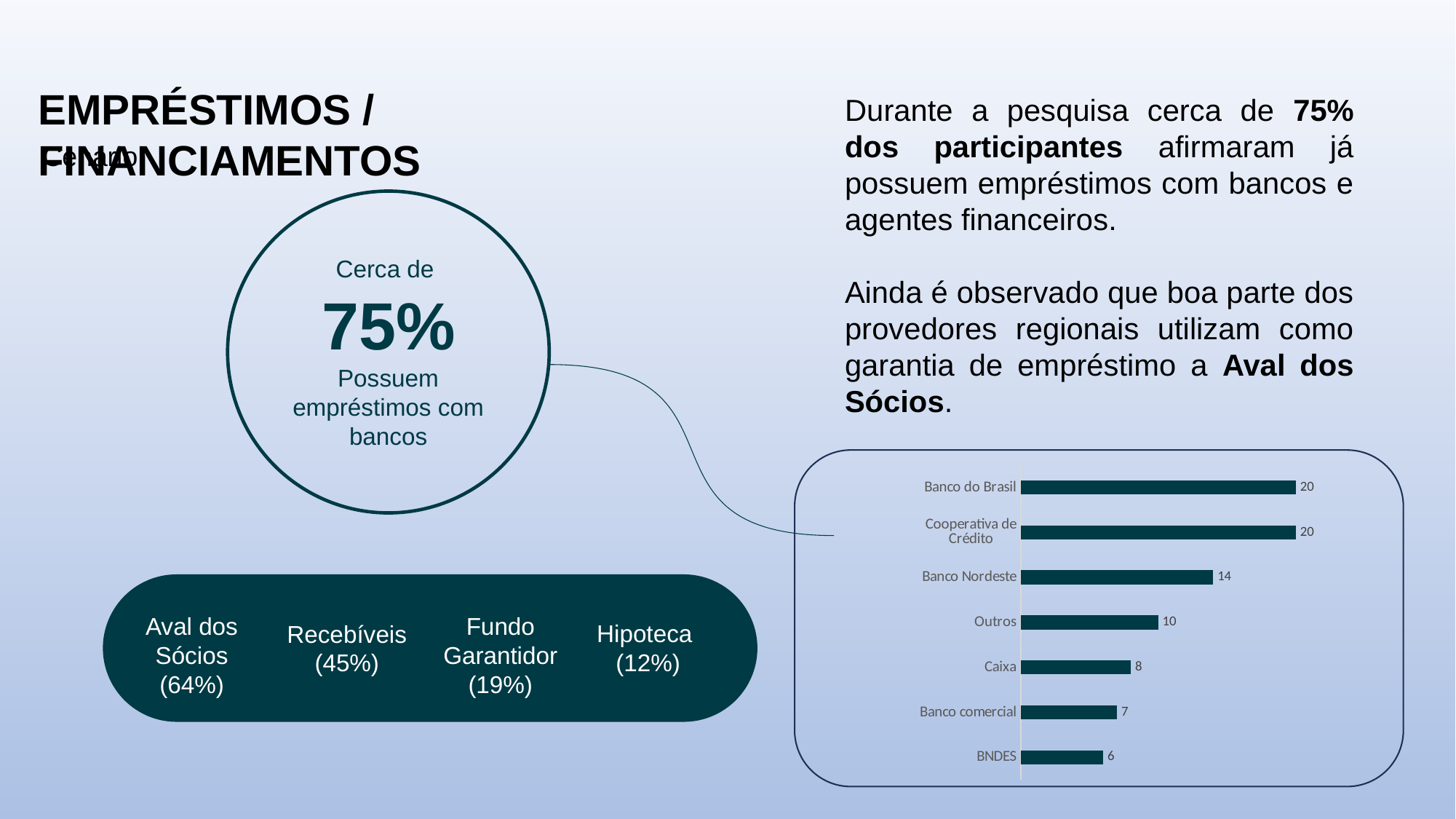

EMPRÉSTIMOS / FINANCIAMENTOS
Durante a pesquisa cerca de 75% dos participantes afirmaram já possuem empréstimos com bancos e agentes financeiros.

Ainda é observado que boa parte dos provedores regionais utilizam como garantia de empréstimo a Aval dos Sócios.

Cenário
Cerca de
75%
Possuem empréstimos com bancos

### Chart

| Category | Números |
|---|---|
| BNDES | 6.0 |
| Banco comercial | 7.0 |
| Caixa | 8.0 |
| Outros | 10.0 |
| Banco Nordeste | 14.0 |
| Cooperativa de Crédito | 20.0 |
| Banco do Brasil | 20.0 |
Aval dos Sócios
(64%)
Fundo Garantidor
(19%)
Hipoteca
(12%)
Recebíveis
(45%)